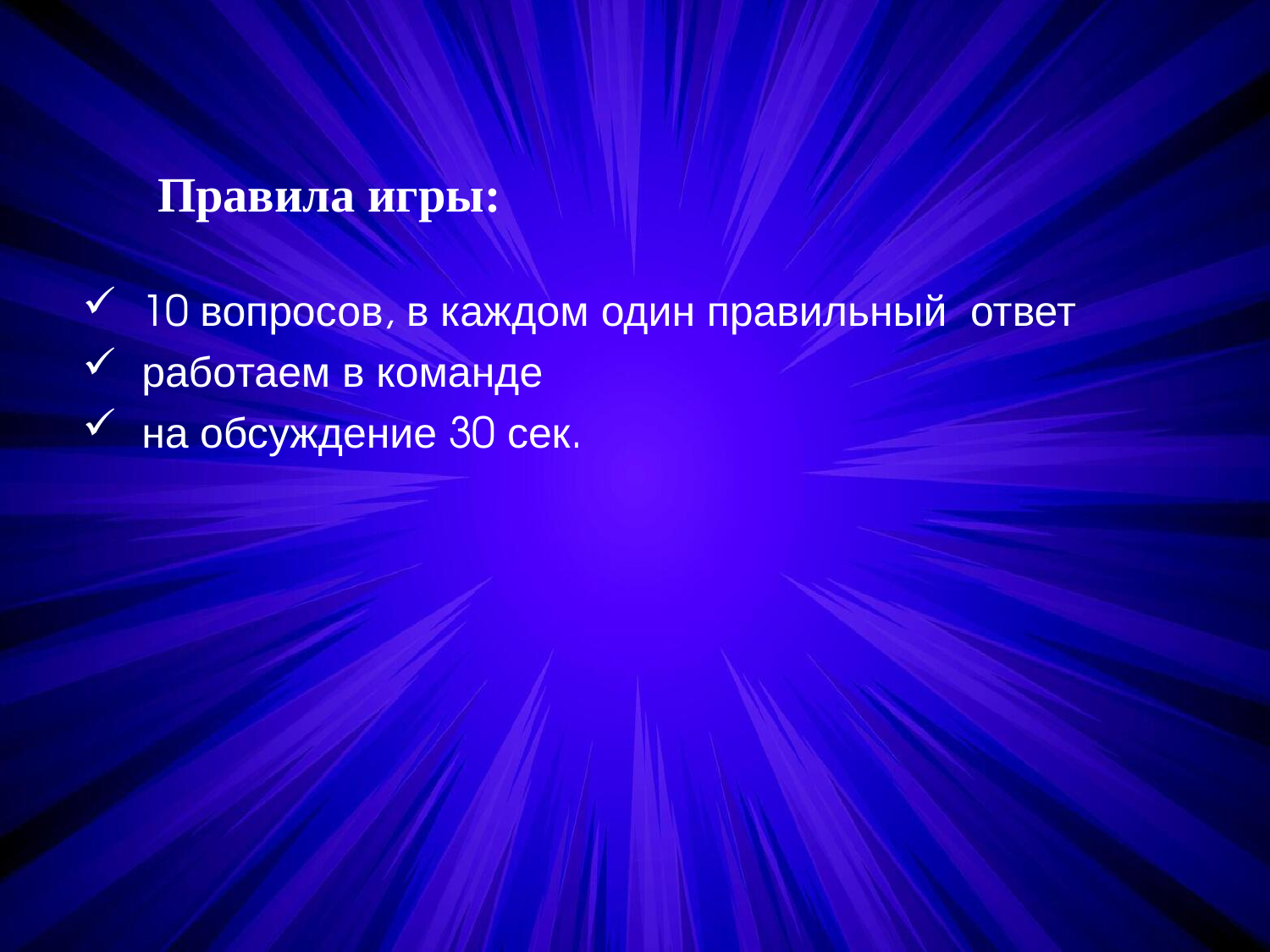

Правила игры:
 10 вопросов, в каждом один правильный  ответ
 работаем в команде
 на обсуждение 30 сек.